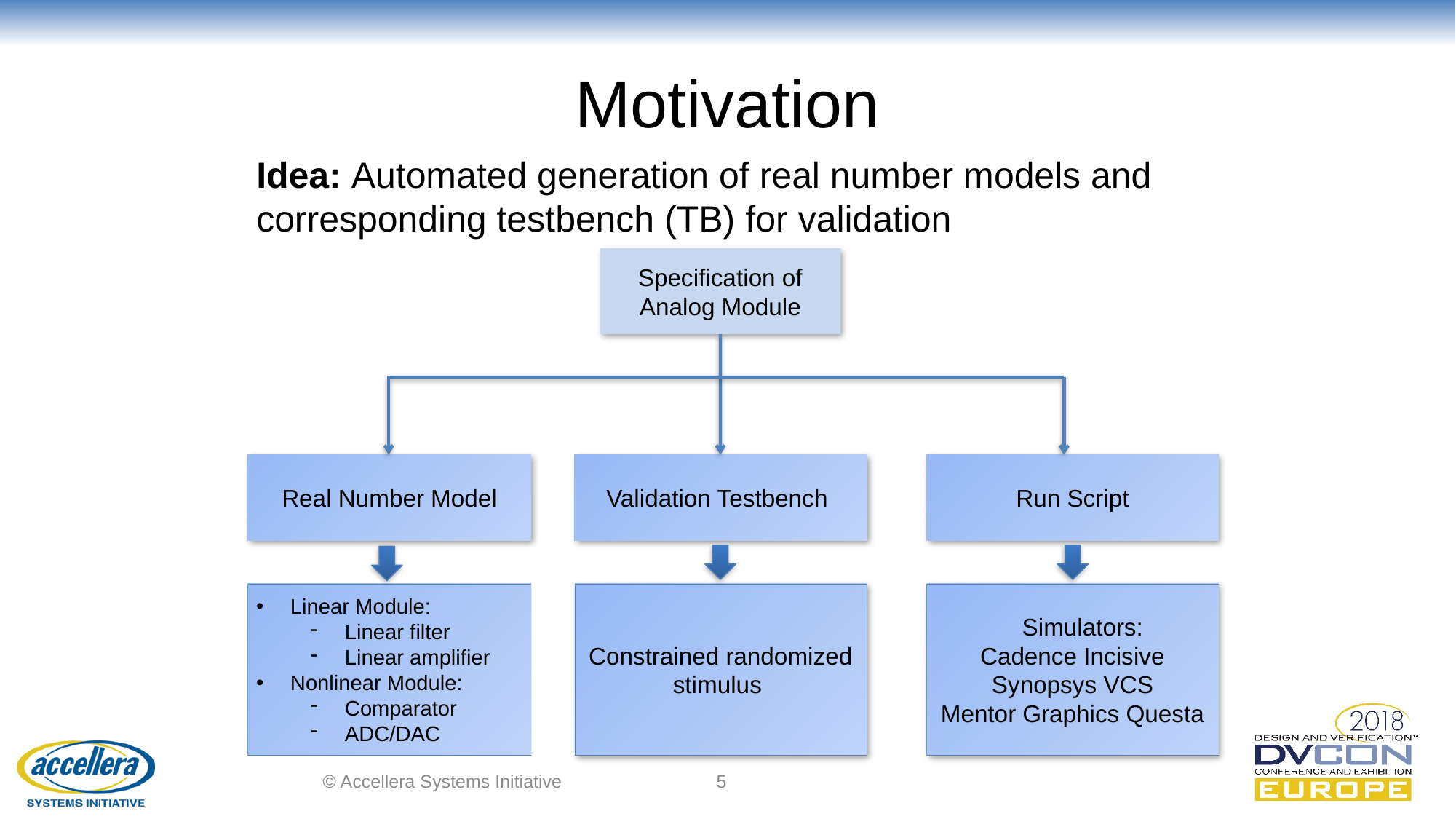

# Motivation
Idea: Automated generation of real number models and corresponding testbench (TB) for validation
Specification of Analog Module
Real Number Model
Validation Testbench
Run Script

Linear Module:
Linear filter
Linear amplifier
Nonlinear Module:
Comparator
ADC/DAC
Constrained randomized stimulus
    Simulators:
Cadence Incisive
Synopsys VCS
Mentor Graphics Questa
© Accellera Systems Initiative
5